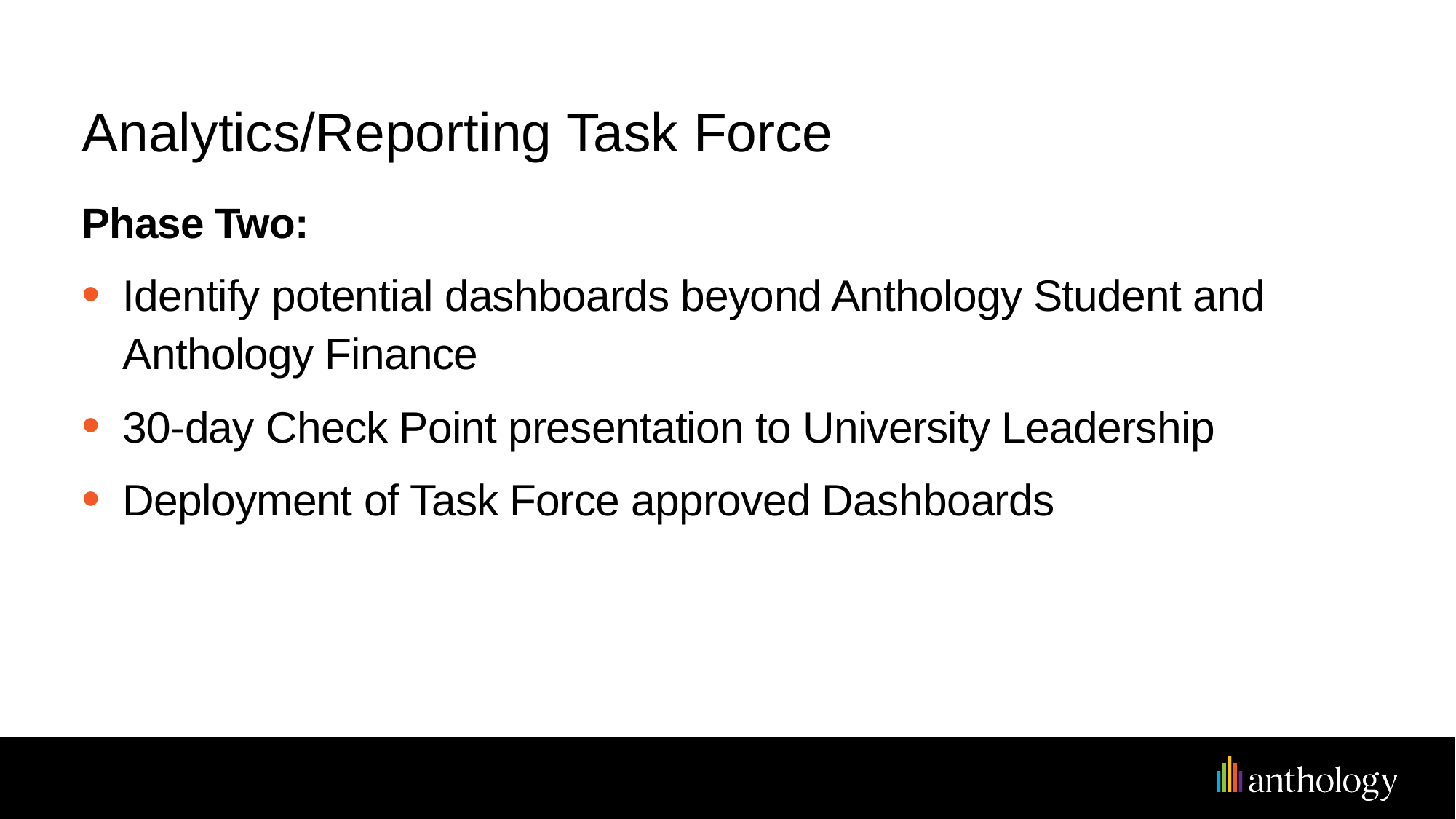

# Analytics/Reporting Task Force
Phase Two:
Identify potential dashboards beyond Anthology Student and Anthology Finance
30-day Check Point presentation to University Leadership
Deployment of Task Force approved Dashboards